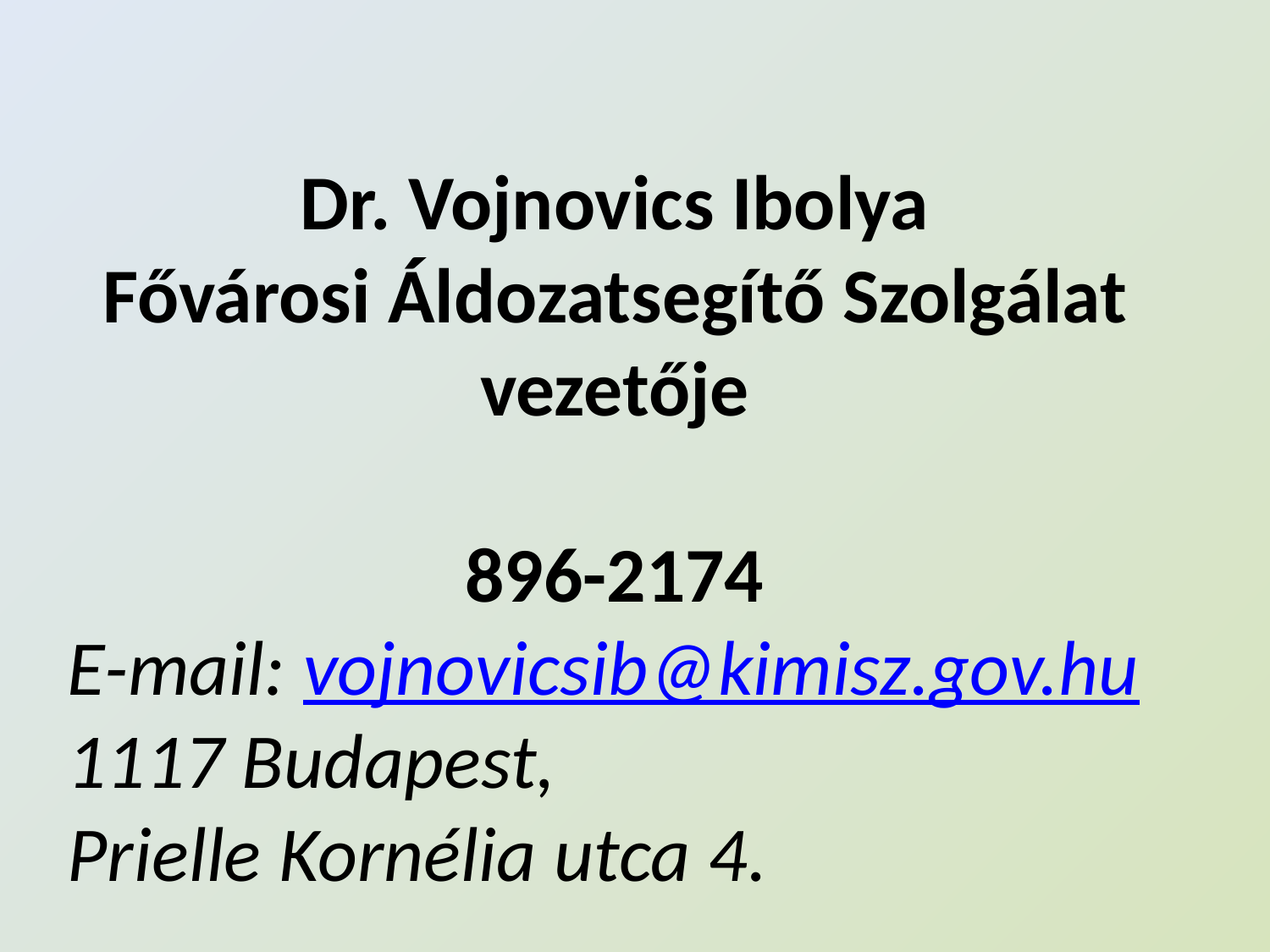

Dr. Vojnovics Ibolya
Fővárosi Áldozatsegítő Szolgálat
vezetője

896-2174
E-mail: vojnovicsib@kimisz.gov.hu
1117 Budapest,
Prielle Kornélia utca 4.